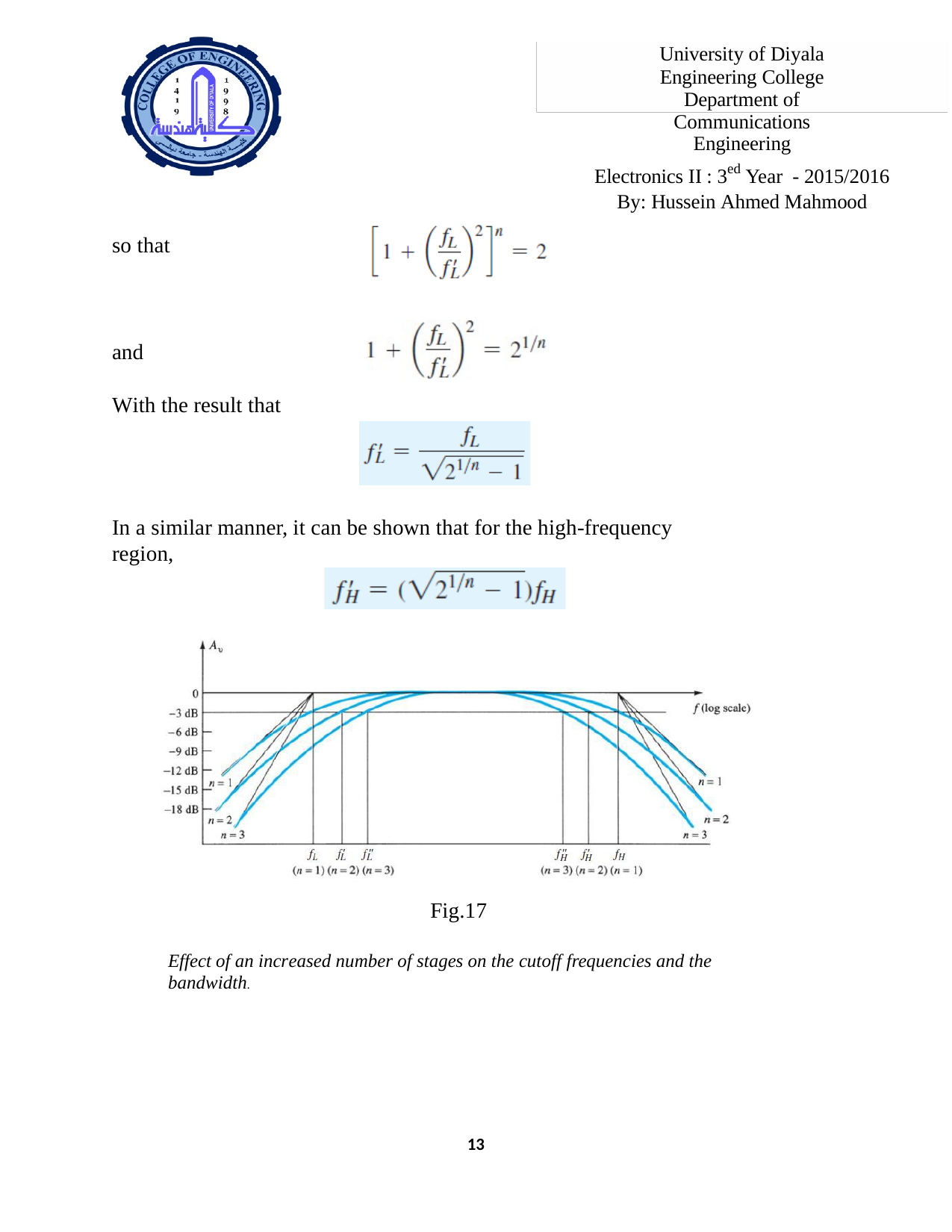

University of Diyala Engineering College
Department of Communications Engineering
Electronics II : 3ed Year  - 2015/2016 By: Hussein Ahmed Mahmood

so that

and

With the result that

In a similar manner, it can be shown that for the high-frequency region,

Fig.17

Effect of an increased number of stages on the cutoff frequencies and the bandwidth.

13